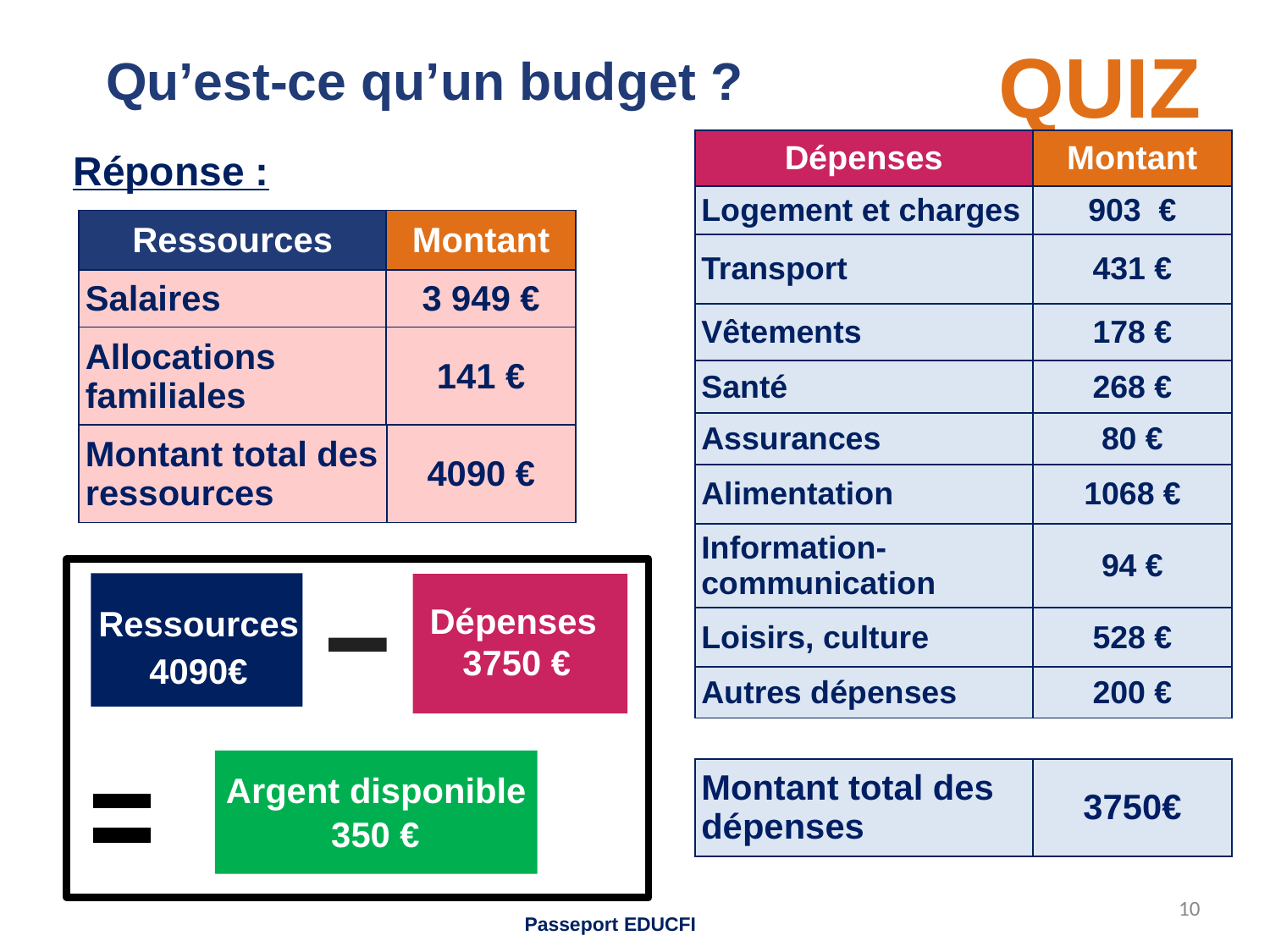

Qu’est-ce qu’un budget ?
| Dépenses | Montant |
| --- | --- |
| Logement et charges | 903  € |
| Transport | 431 € |
| Vêtements | 178 € |
| Santé | 268 € |
| Assurances | 80 € |
| Alimentation | 1068 € |
| Information-communication | 94 € |
| Loisirs, culture | 528 € |
| Autres dépenses | 200 € |
Réponse :
| Ressources | Montant |
| --- | --- |
| Salaires | 3 949 € |
| Allocations familiales | 141 € |
| Montant total des ressources | 4090 € |
| --- | --- |

Ressources

Argent disponible

Dépenses
3750 €
4090€
| Montant total des dépenses | 3750€ |
| --- | --- |
350 €
10
Passeport EDUCFI